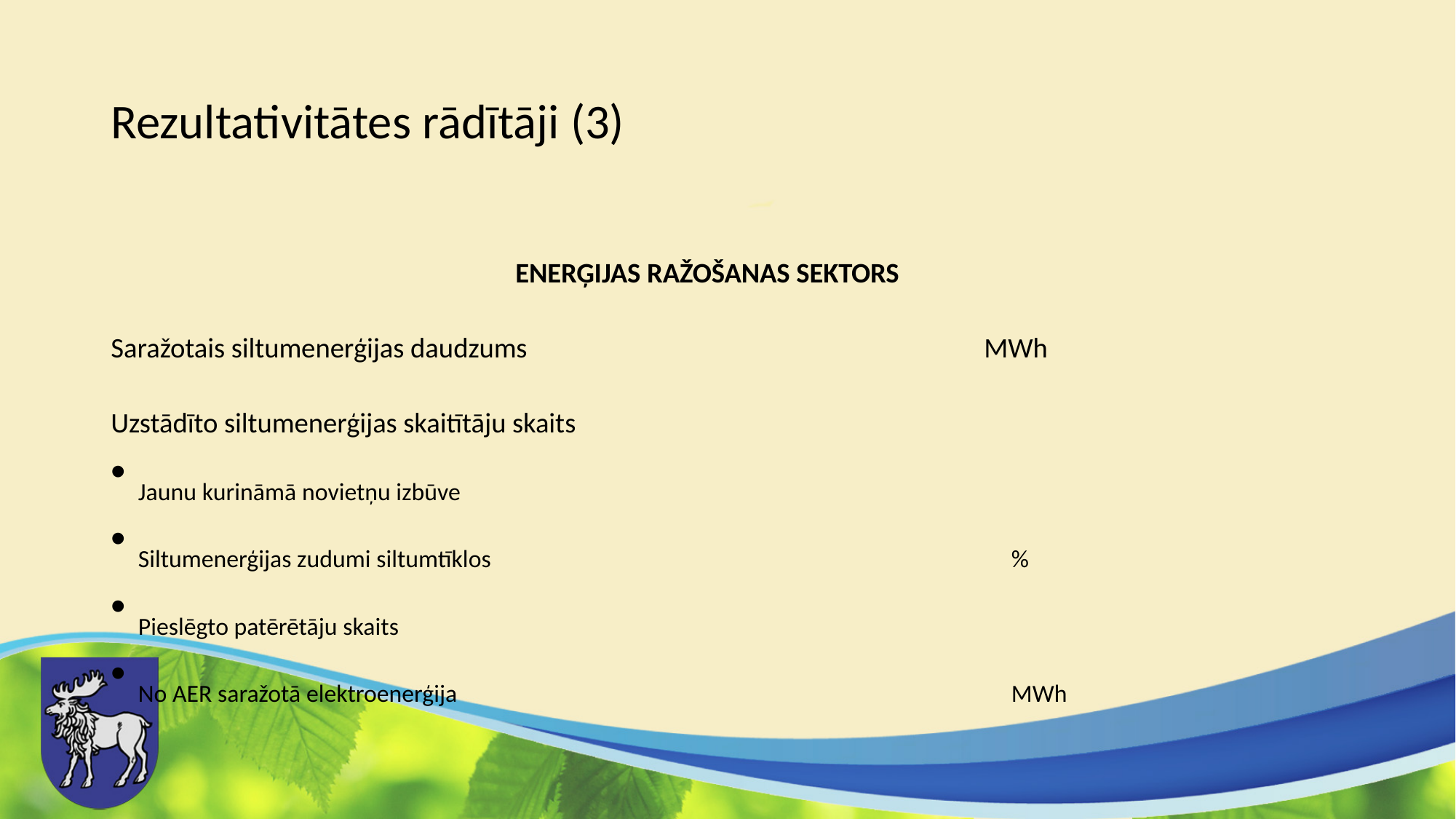

# Rezultativitātes rādītāji (3)
ENERĢIJAS RAŽOŠANAS SEKTORS
Saražotais siltumenerģijas daudzums 					MWh
Uzstādīto siltumenerģijas skaitītāju skaits
Jaunu kurināmā novietņu izbūve
Siltumenerģijas zudumi siltumtīklos 					%
Pieslēgto patērētāju skaits
No AER saražotā elektroenerģija 						MWh